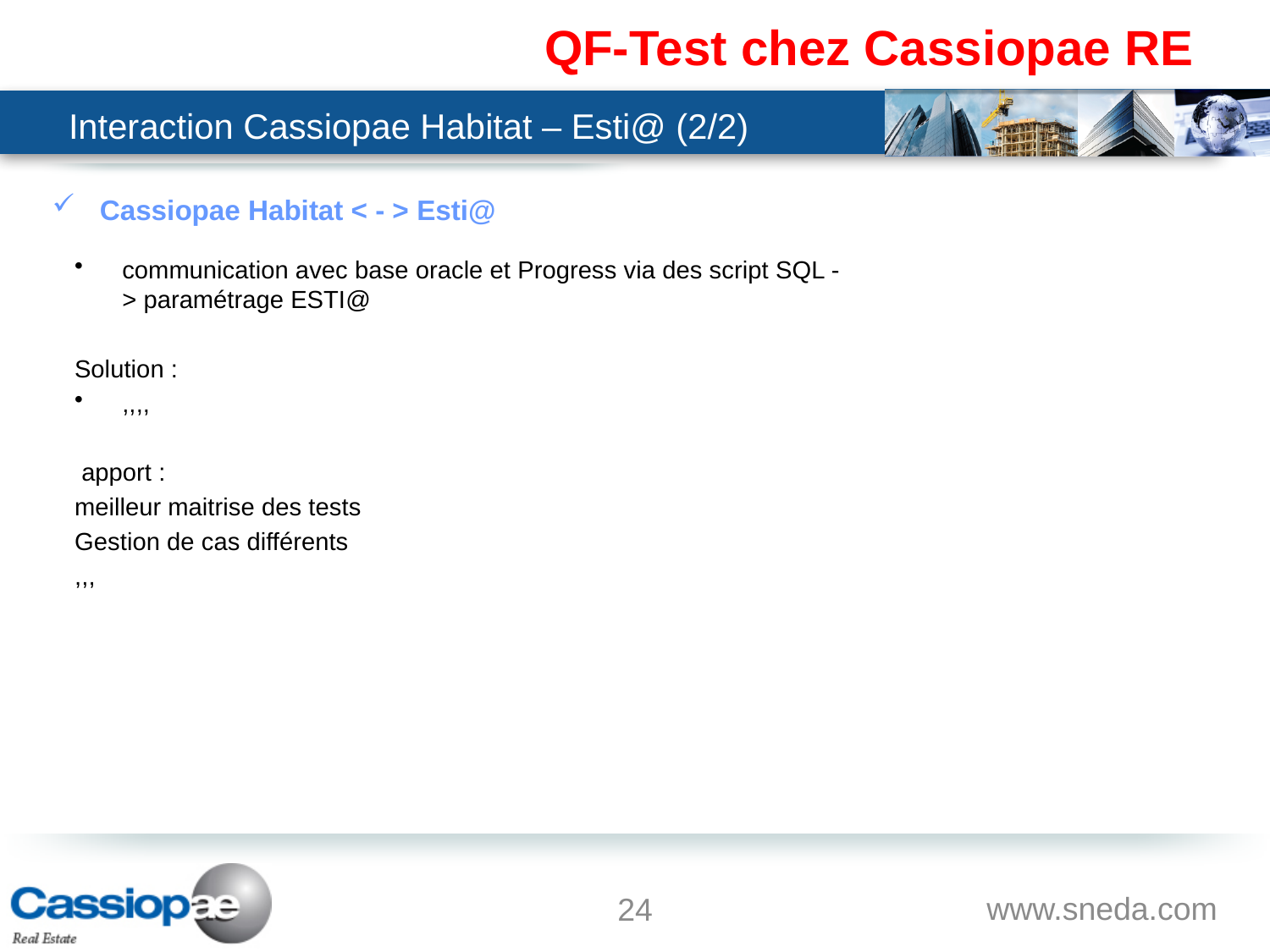

# QF-Test chez Cassiopae RE
Interaction Cassiopae Habitat – Esti@ (2/2)
Cassiopae Habitat < - > Esti@
communication avec base oracle et Progress via des script SQL -> paramétrage ESTI@

Solution :
,,,,

 apport :
meilleur maitrise des tests
Gestion de cas différents
,,,